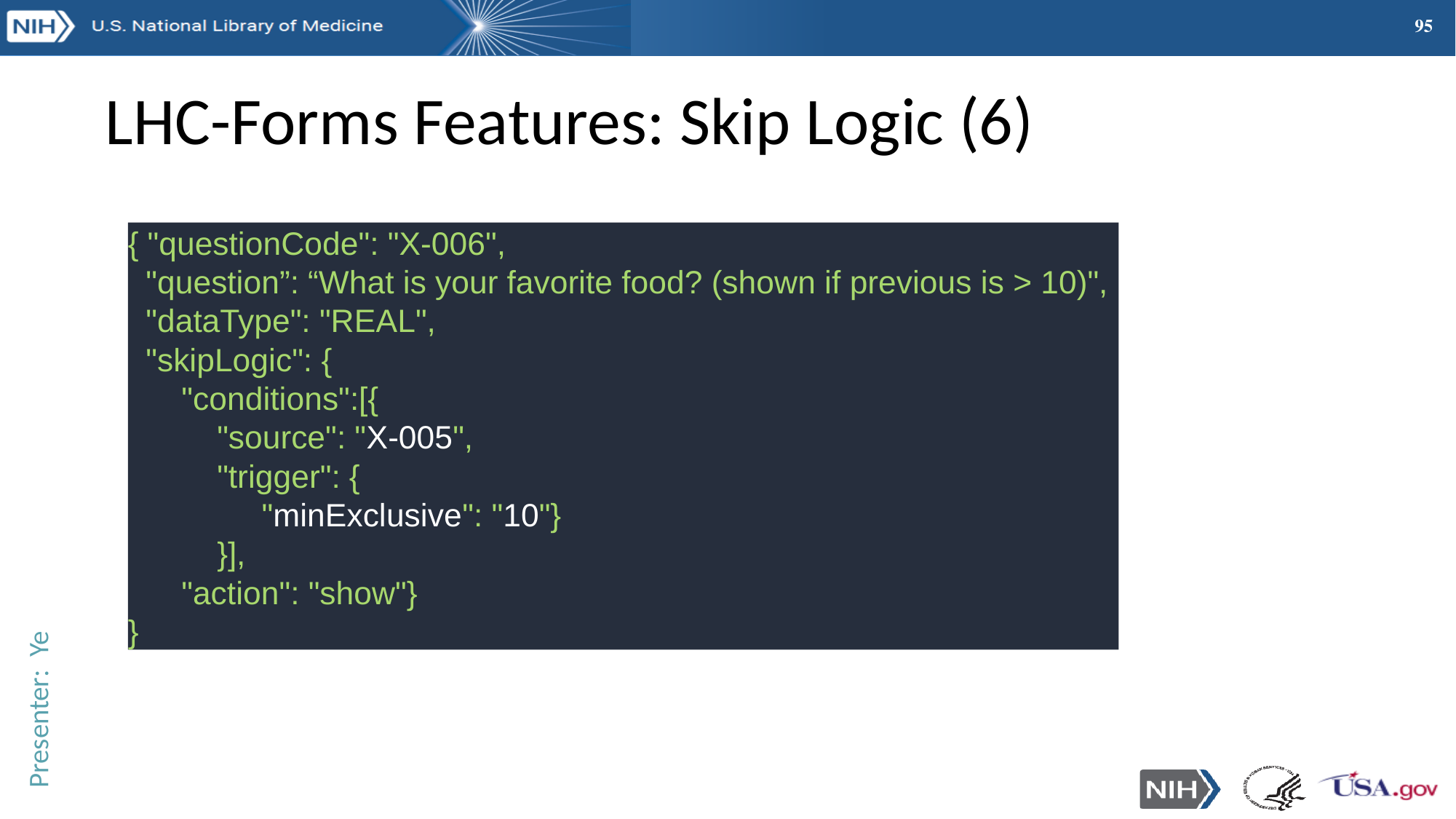

# LHC-Forms Features: Skip Logic (6)
{ "questionCode": "X-006",
  "question”: “What is your favorite food? (shown if previous is > 10)",
  "dataType": "REAL",
  "skipLogic": {
      "conditions":[{
          "source": "X-005",
          "trigger": {
               "minExclusive": "10"}
          }],
      "action": "show"}
}
Presenter:  Ye